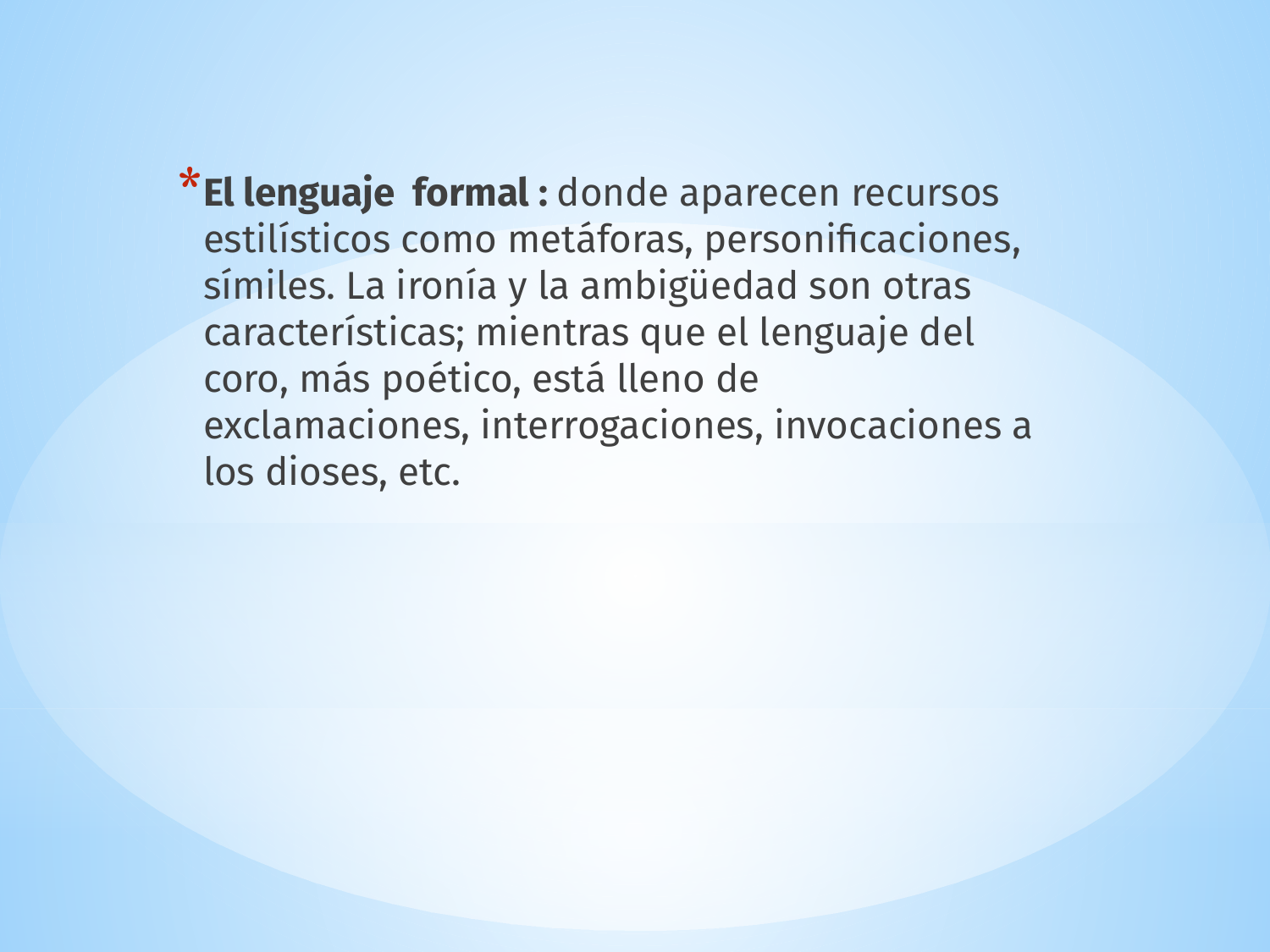

El lenguaje  formal : donde aparecen recursos estilísticos como metáforas, personificaciones, símiles. La ironía y la ambigüedad son otras características; mientras que el lenguaje del coro, más poético, está lleno de exclamaciones, interrogaciones, invocaciones a los dioses, etc.

#